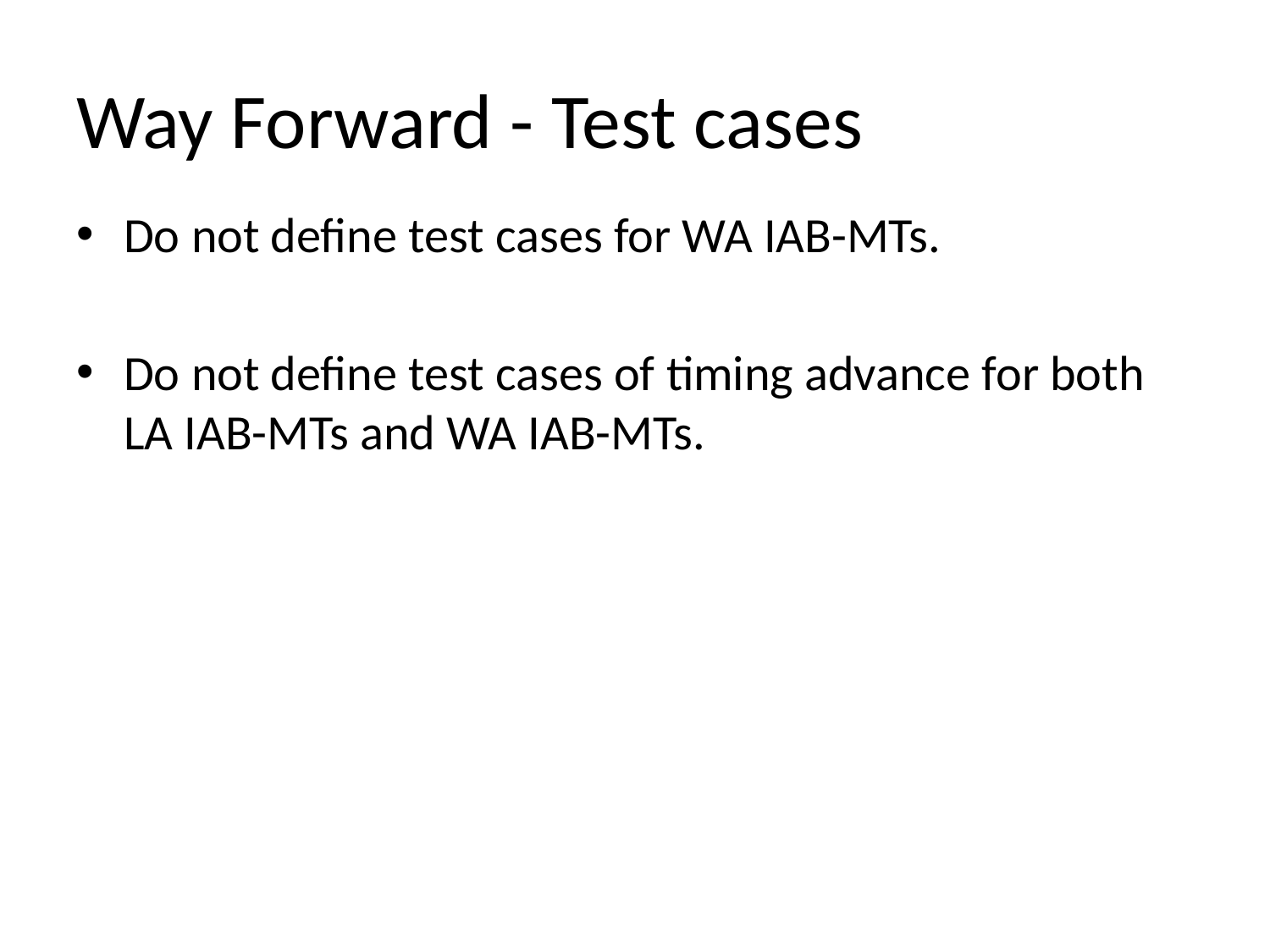

# Way Forward - Test cases
Do not define test cases for WA IAB-MTs.

Do not define test cases of timing advance for both LA IAB-MTs and WA IAB-MTs.